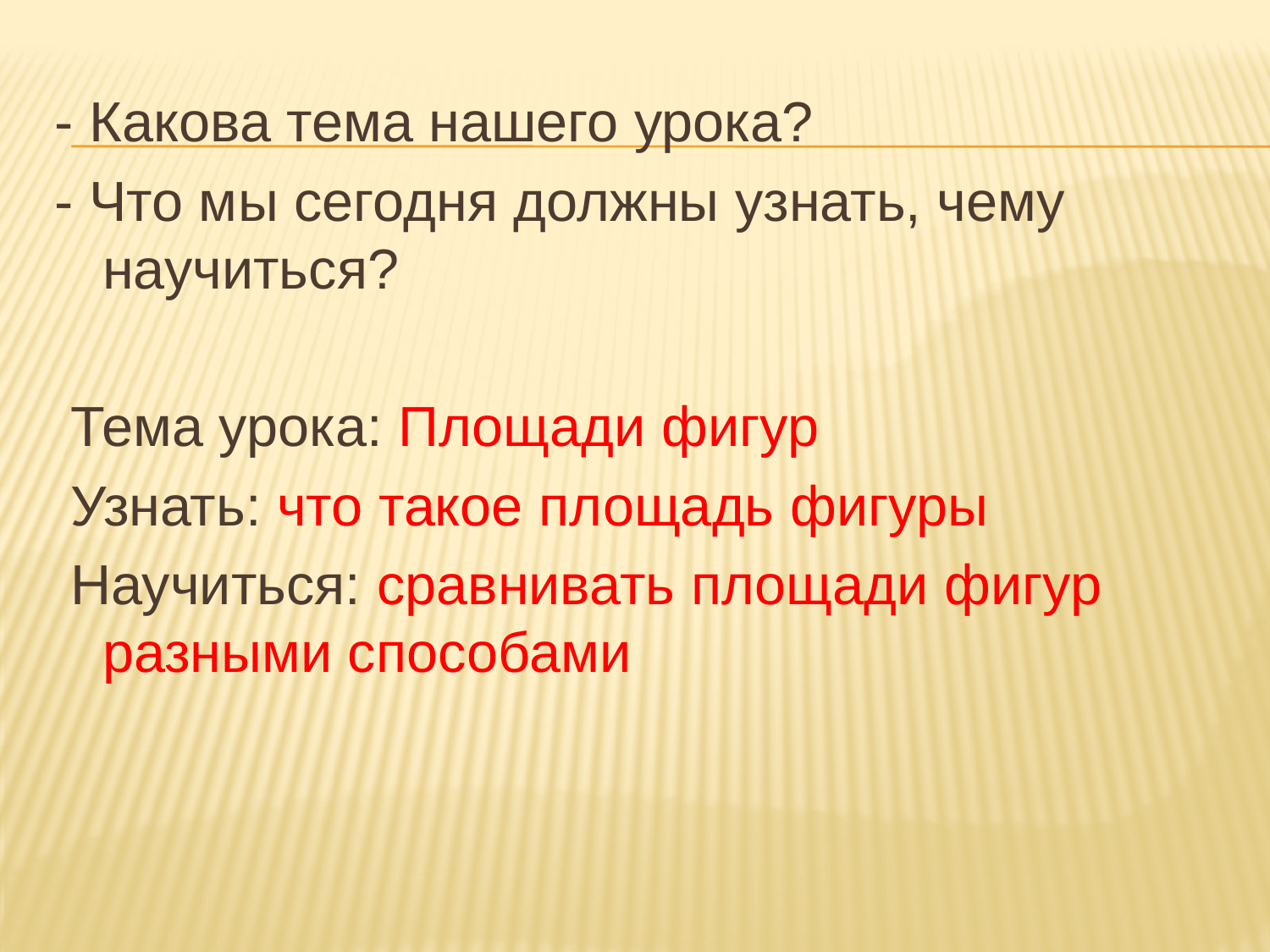

- Какова тема нашего урока?
- Что мы сегодня должны узнать, чему научиться?

 Тема урока: Площади фигур
 Узнать: что такое площадь фигуры
 Научиться: сравнивать площади фигур разными способами